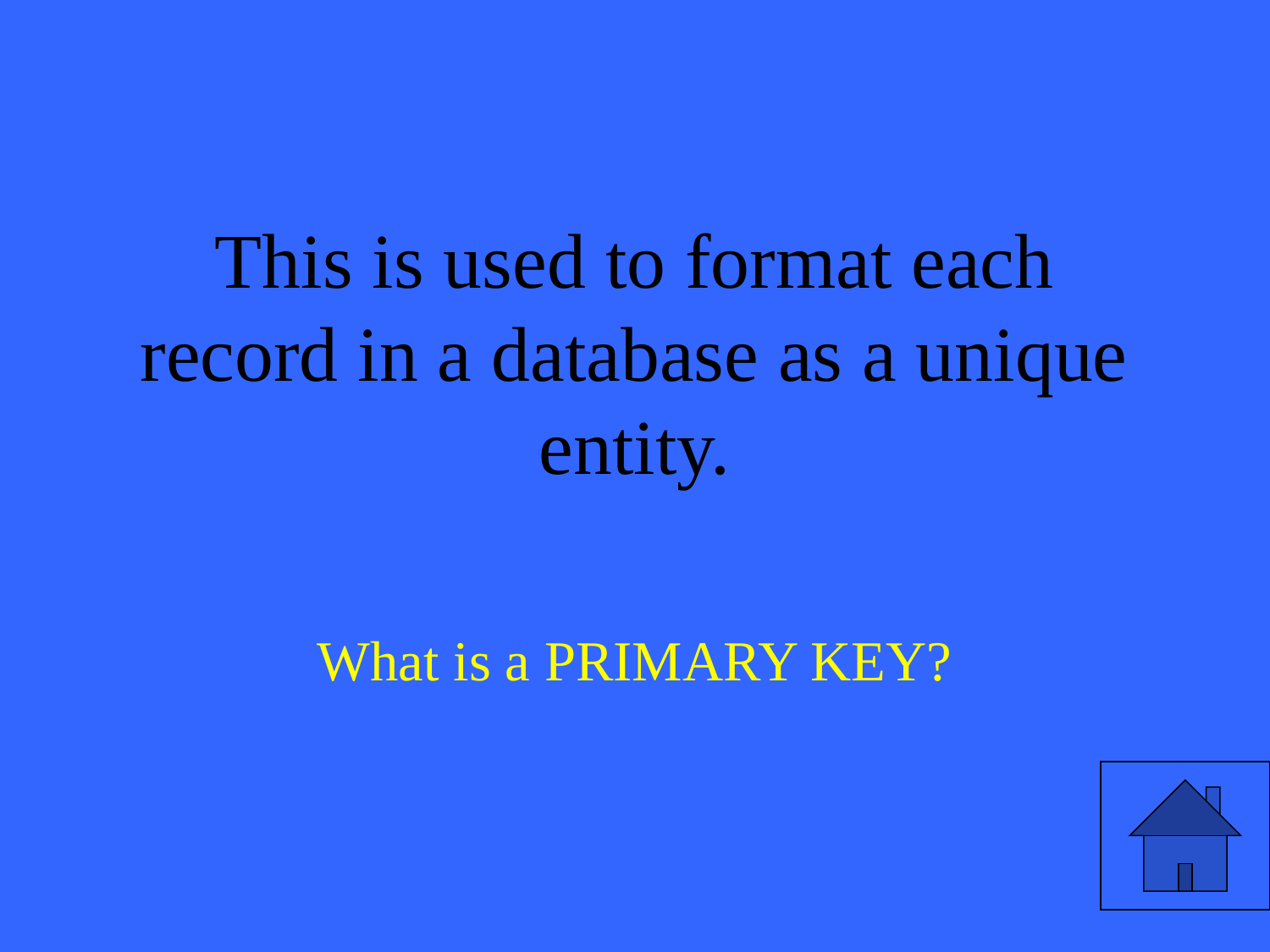

# This is used to format each record in a database as a unique entity.

What is a PRIMARY KEY?